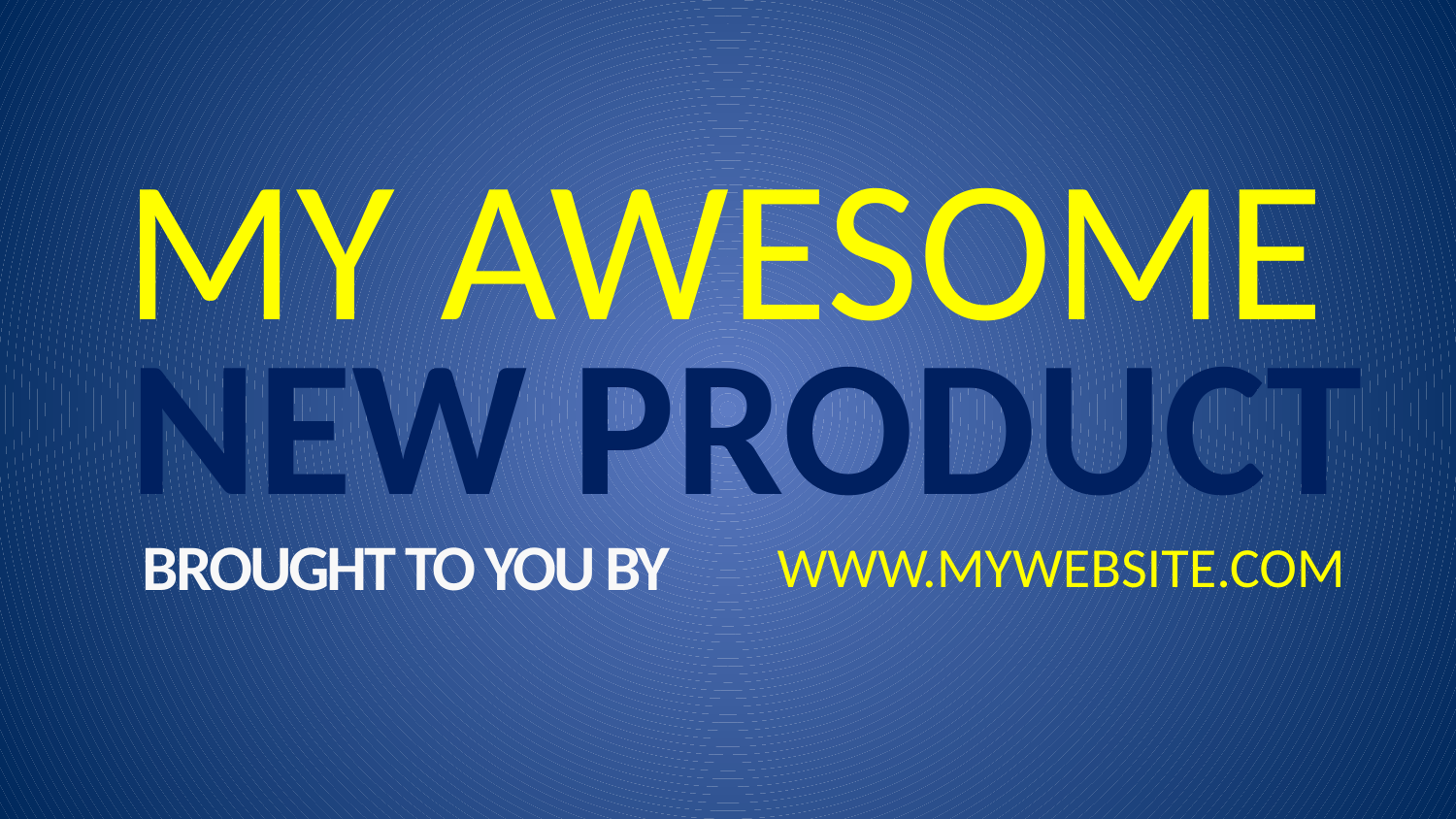

MY AWESOME
NEW PRODUCT
BROUGHT TO YOU BY
WWW.MYWEBSITE.COM